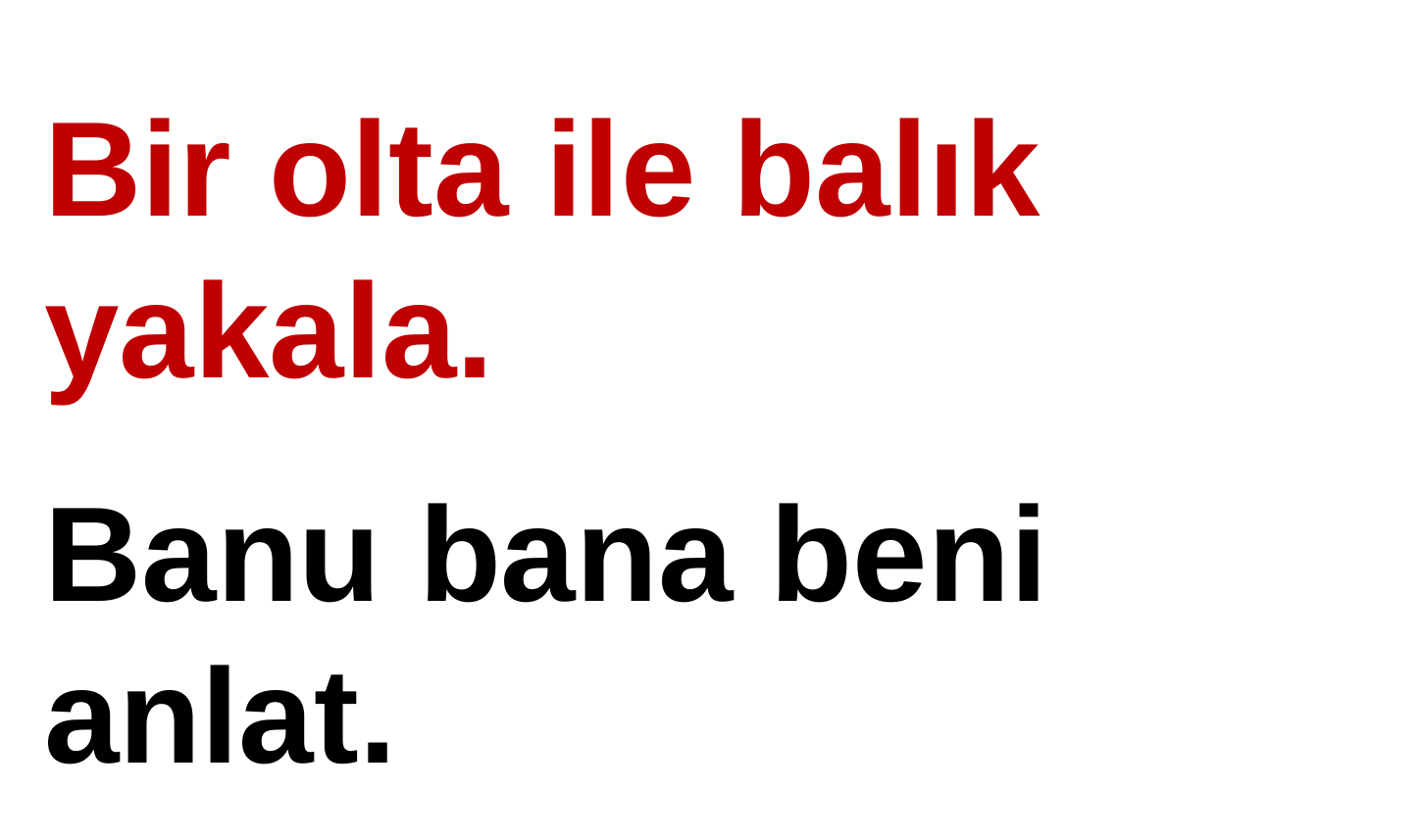

Bir olta ile balık yakala.

Banu bana beni anlat.

Dört bidon elma sat.